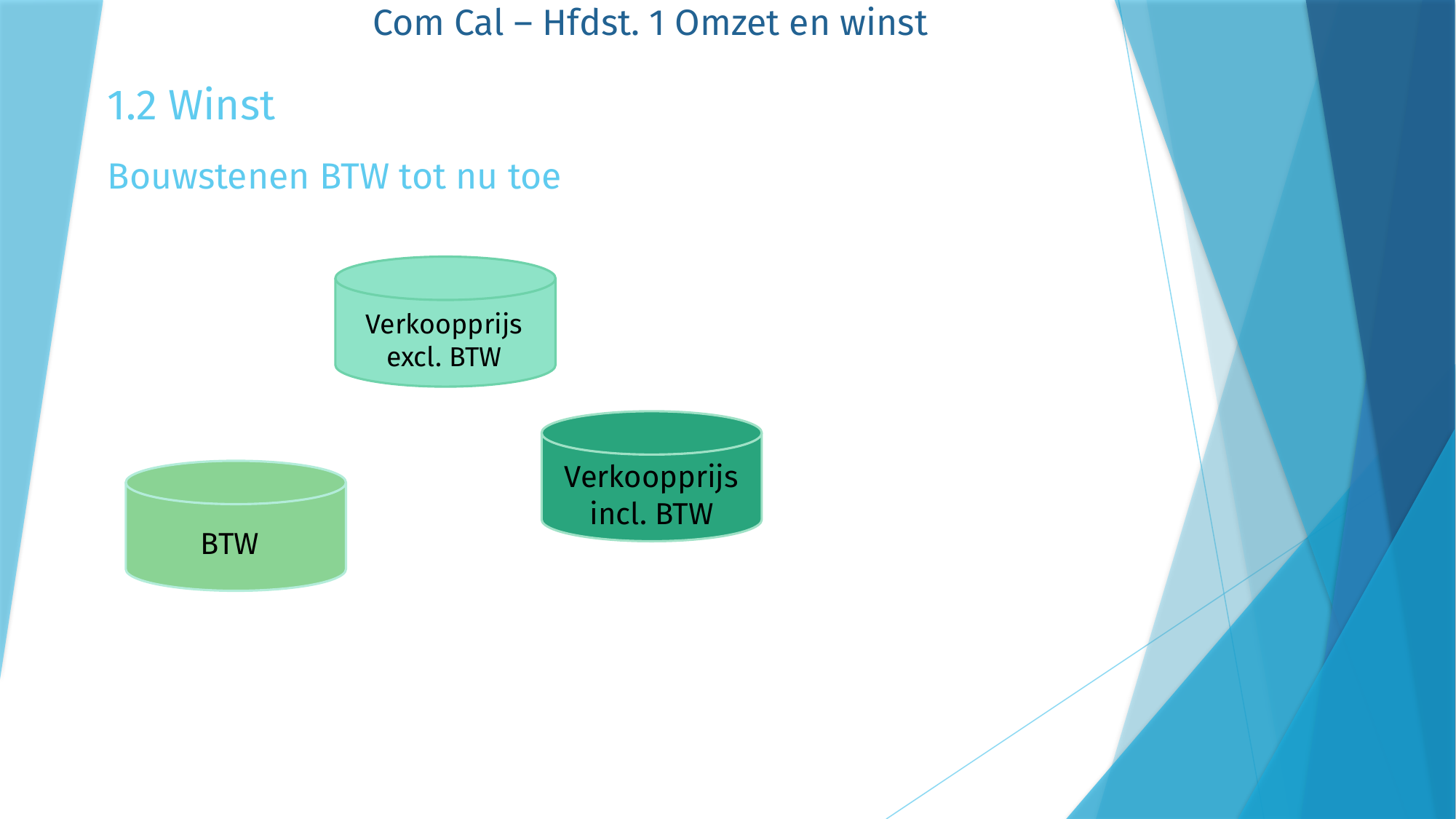

Com Cal – Hfdst. 1 Omzet en winst
1.2 Winst
Bouwstenen BTW tot nu toe

Verkoopprijs excl. BTW

Verkoopprijs incl. BTW

BTW